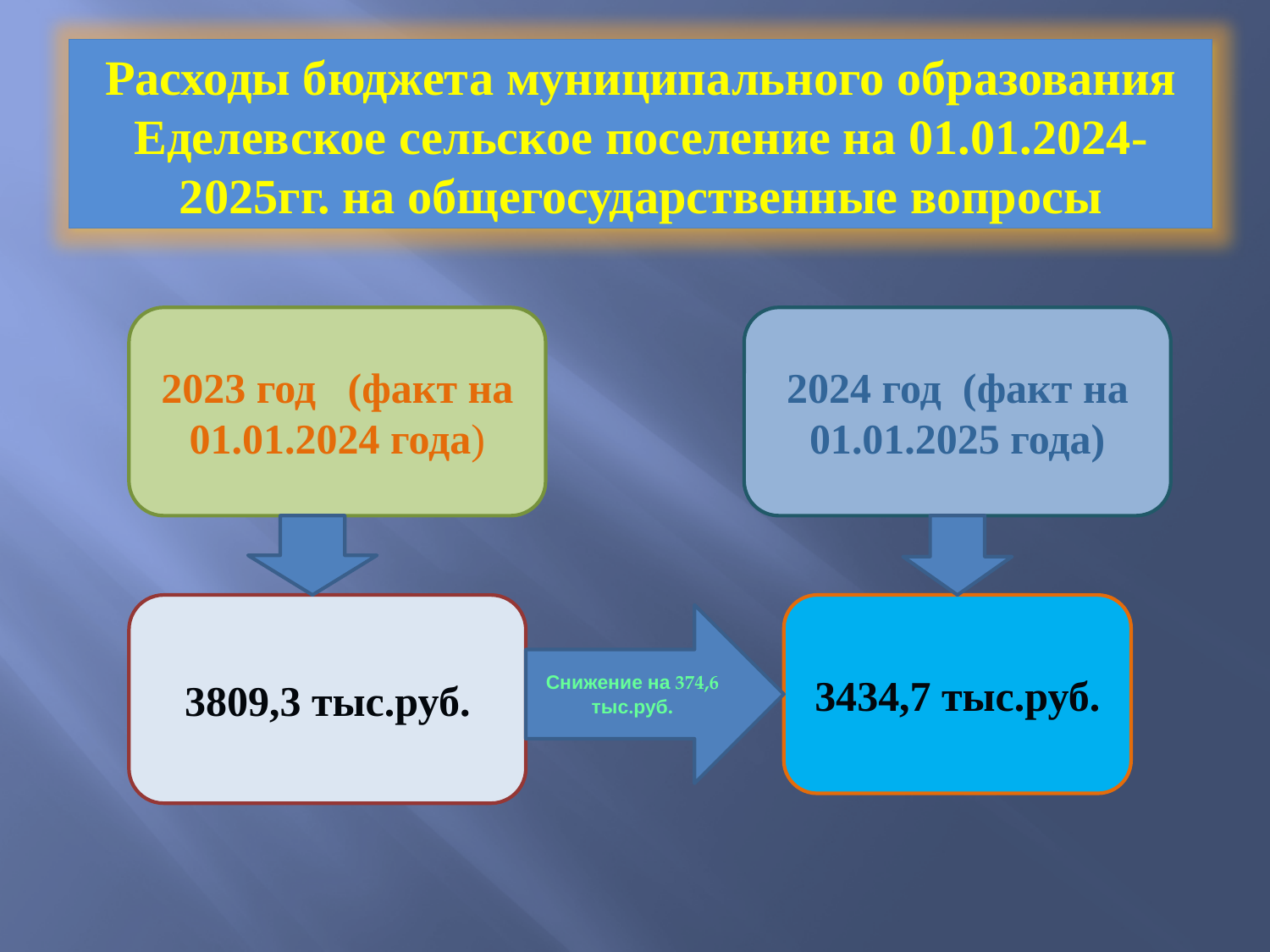

Расходы бюджета муниципального образования Еделевское сельское поселение на 01.01.2024-2025гг. на общегосударственные вопросы
2023 год   (факт на 01.01.2024 года)
2024 год  (факт на 01.01.2025 года)

3809,3 тыс.руб.
3434,7 тыс.руб.
Снижение на 374,6 тыс.руб.